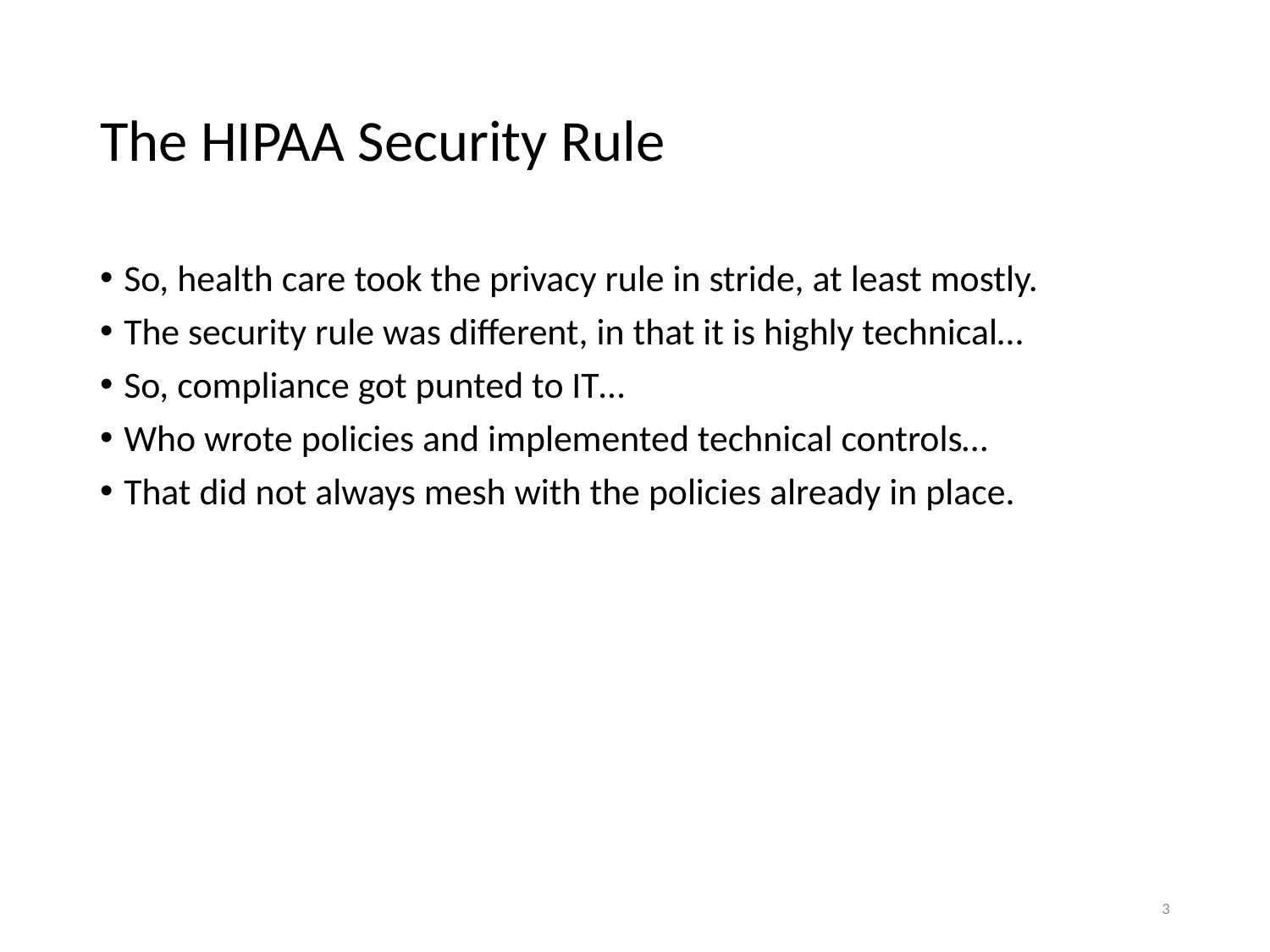

# The HIPAA Security Rule
So, health care took the privacy rule in stride, at least mostly.
The security rule was different, in that it is highly technical…
So, compliance got punted to IT…
Who wrote policies and implemented technical controls…
That did not always mesh with the policies already in place.

3